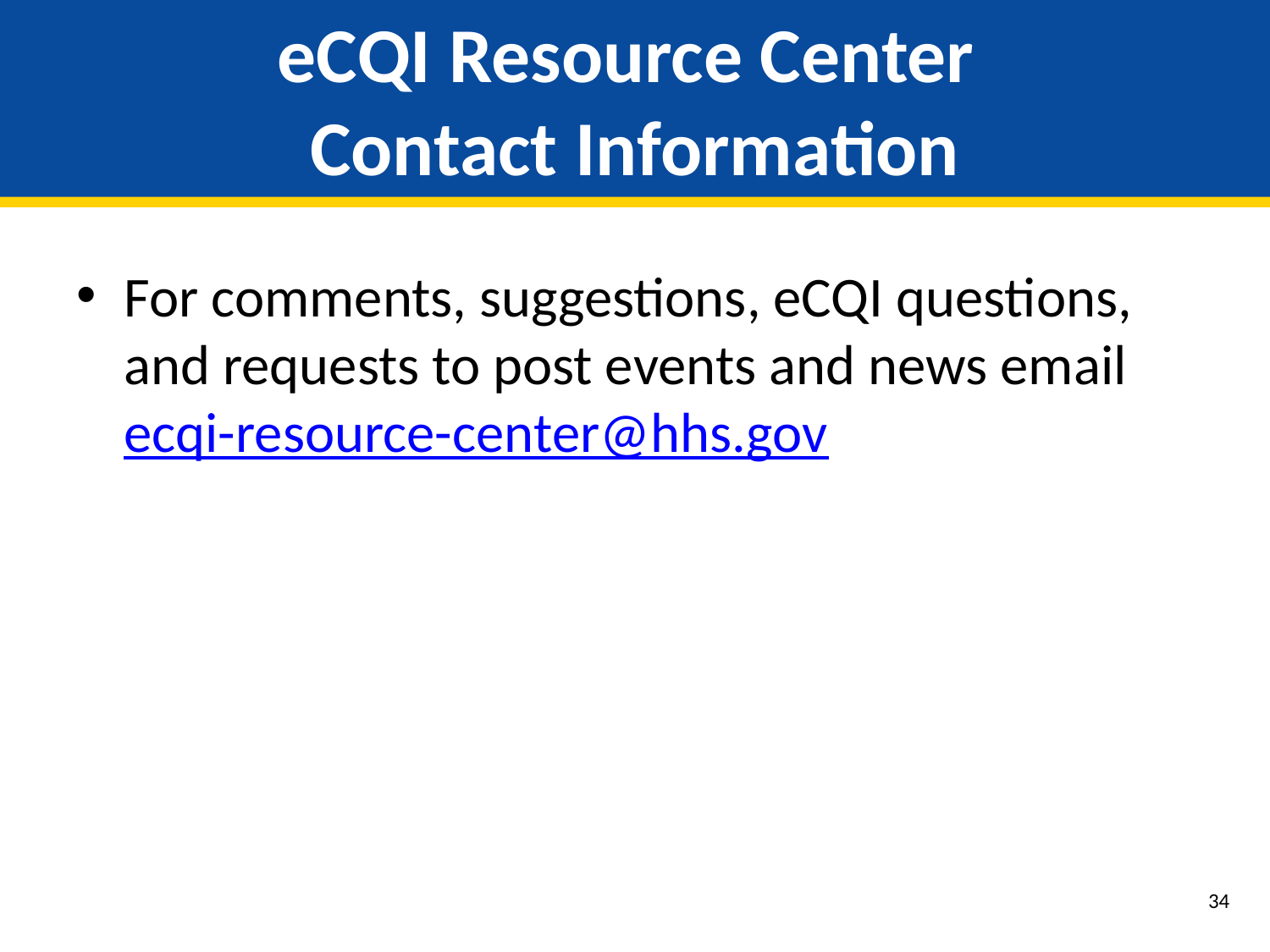

# eCQI Resource Center Contact Information
For comments, suggestions, eCQI questions, and requests to post events and news email ecqi-resource-center@hhs.gov